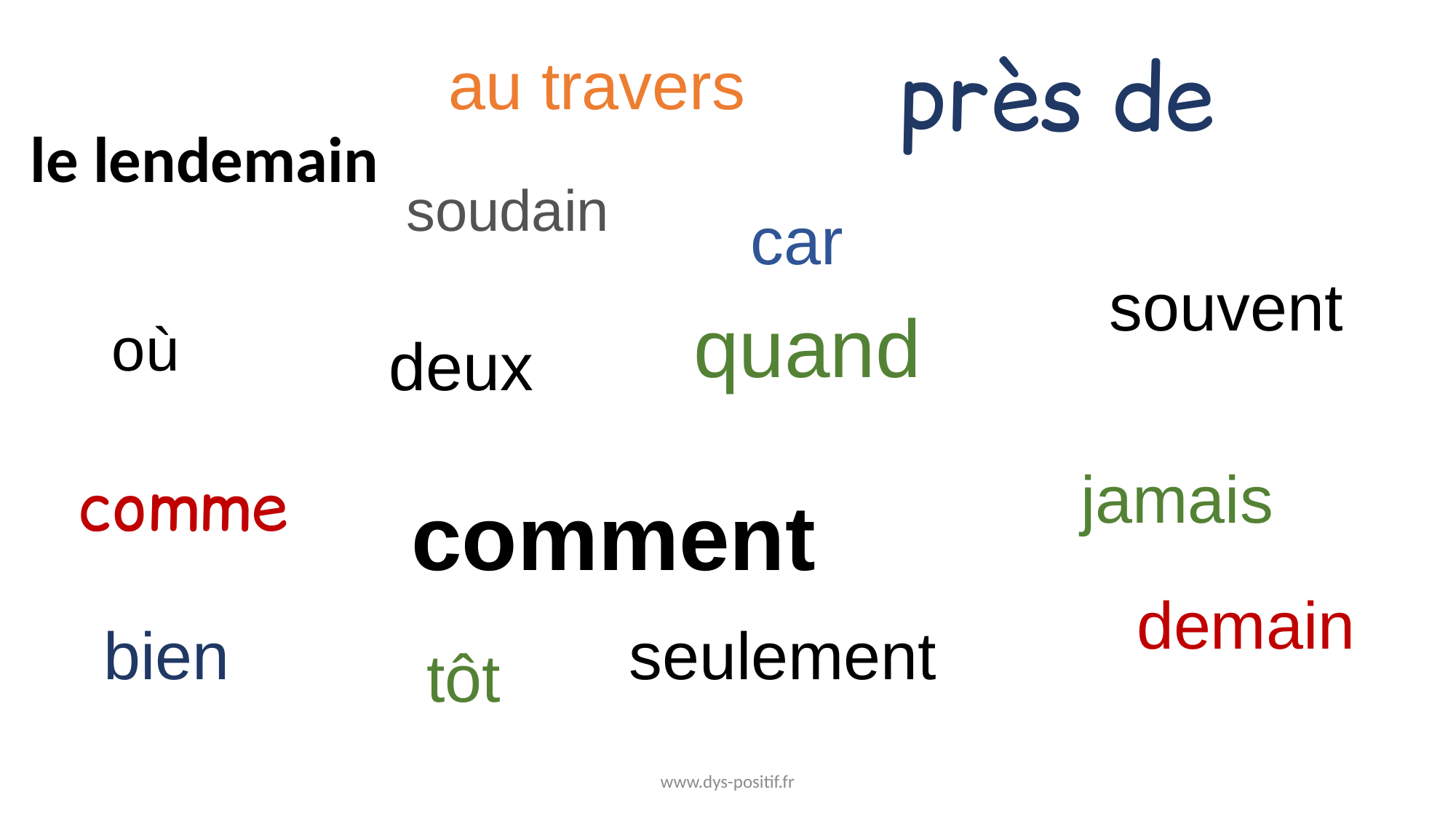

au travers
près de
le lendemain
soudain
car
souvent
quand
où
deux
jamais
comme
comment
demain
bien
seulement
tôt
www.dys-positif.fr